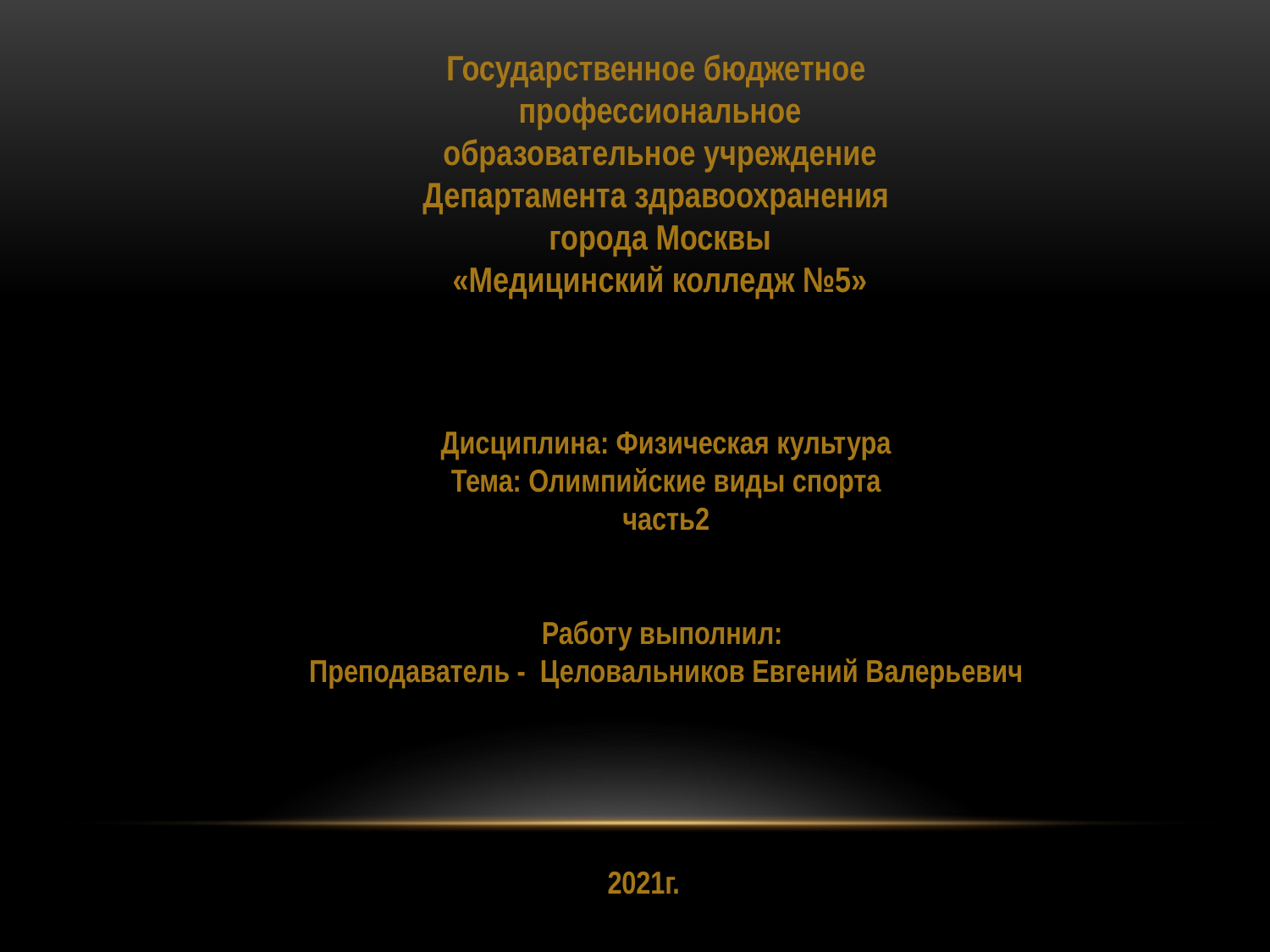

Государственное бюджетное
профессиональное
образовательное учреждение
Департамента здравоохранения
города Москвы
«Медицинский колледж №5»
Дисциплина: Физическая культура
Тема: Олимпийские виды спорта
часть2

Работу выполнил:
Преподаватель -  Целовальников Евгений Валерьевич

2021г.